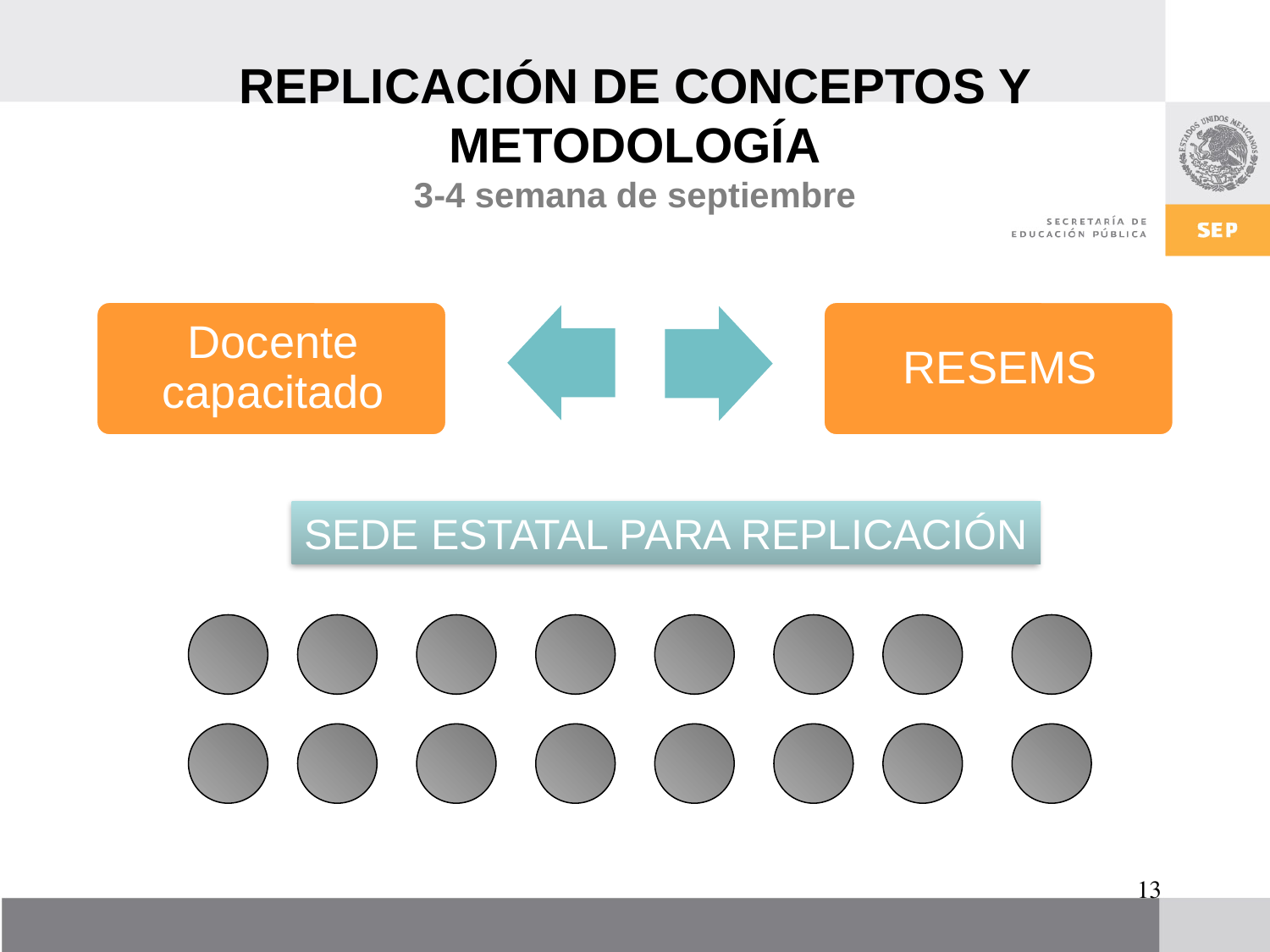

# REPLICACIÓN DE CONCEPTOS Y METODOLOGÍA 3-4 semana de septiembre
Docente capacitado

RESEMS

SEDE ESTATAL PARA REPLICACIÓN

13